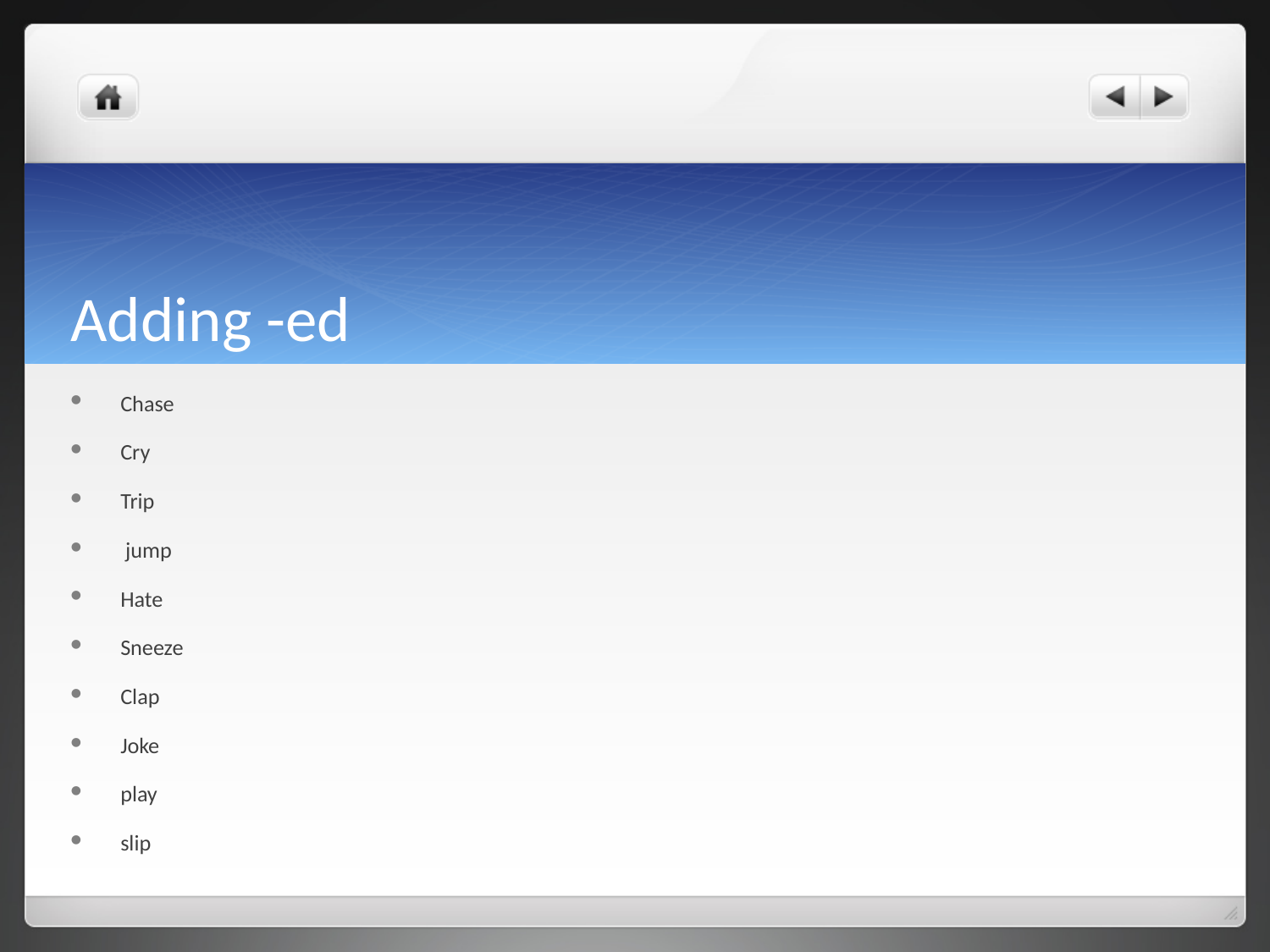

# Adding -ed
Chase
Cry
Trip
 jump
Hate
Sneeze
Clap
Joke
play
slip